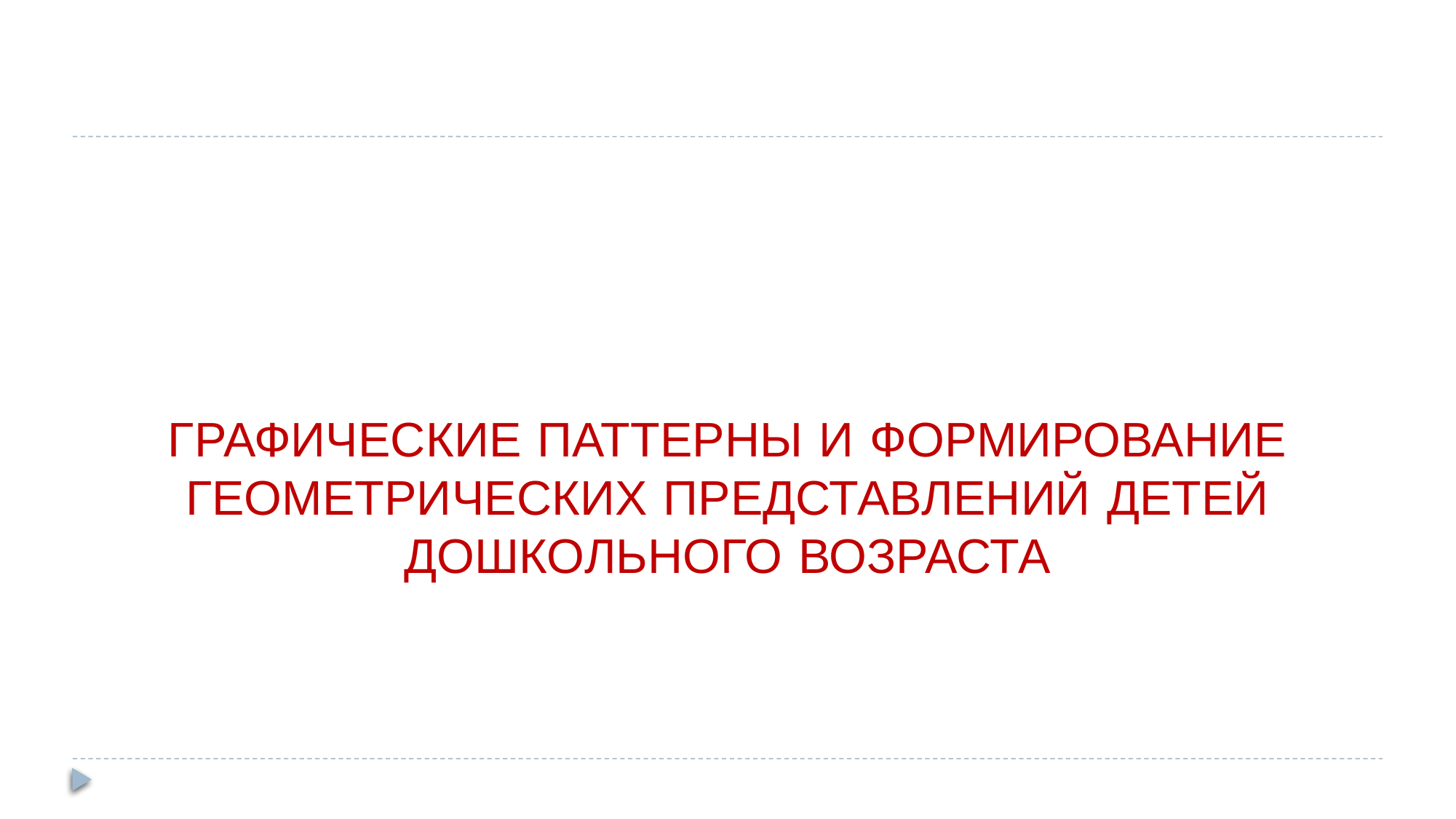

# ГРАФИЧЕСКИЕ ПАТТЕРНЫ И ФОРМИРОВАНИЕ ГЕОМЕТРИЧЕСКИХ ПРЕДСТАВЛЕНИЙ ДЕТЕЙ ДОШКОЛЬНОГО ВОЗРАСТА